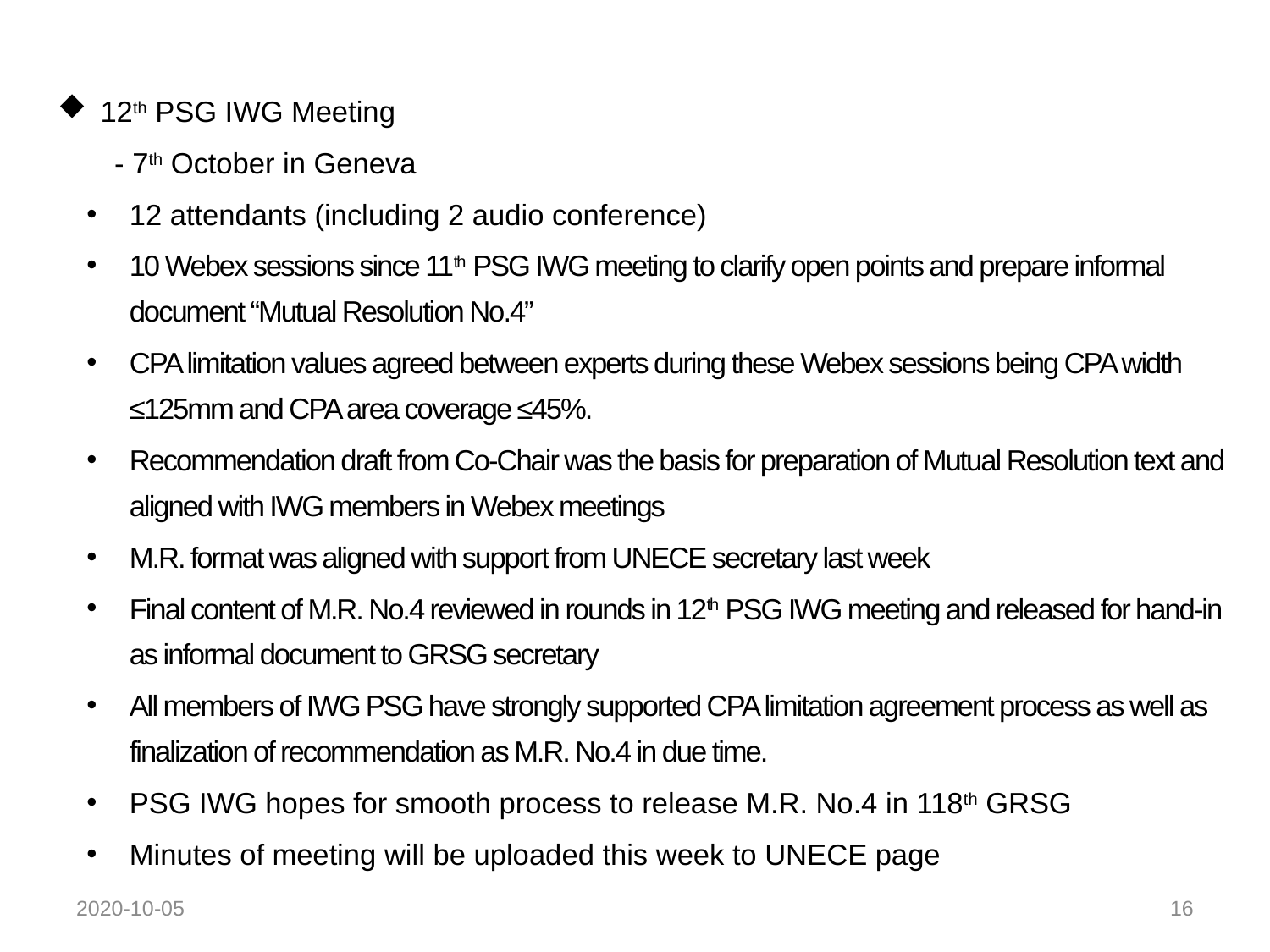

12th PSG IWG Meeting
- 7th October in Geneva
12 attendants (including 2 audio conference)
10 Webex sessions since 11th PSG IWG meeting to clarify open points and prepare informal document “Mutual Resolution No.4”
CPA limitation values agreed between experts during these Webex sessions being CPA width ≤125mm and CPA area coverage ≤45%.
Recommendation draft from Co-Chair was the basis for preparation of Mutual Resolution text and aligned with IWG members in Webex meetings
M.R. format was aligned with support from UNECE secretary last week
Final content of M.R. No.4 reviewed in rounds in 12th PSG IWG meeting and released for hand-in as informal document to GRSG secretary
All members of IWG PSG have strongly supported CPA limitation agreement process as well as finalization of recommendation as M.R. No.4 in due time.
PSG IWG hopes for smooth process to release M.R. No.4 in 118th GRSG
Minutes of meeting will be uploaded this week to UNECE page
2020-10-05
16